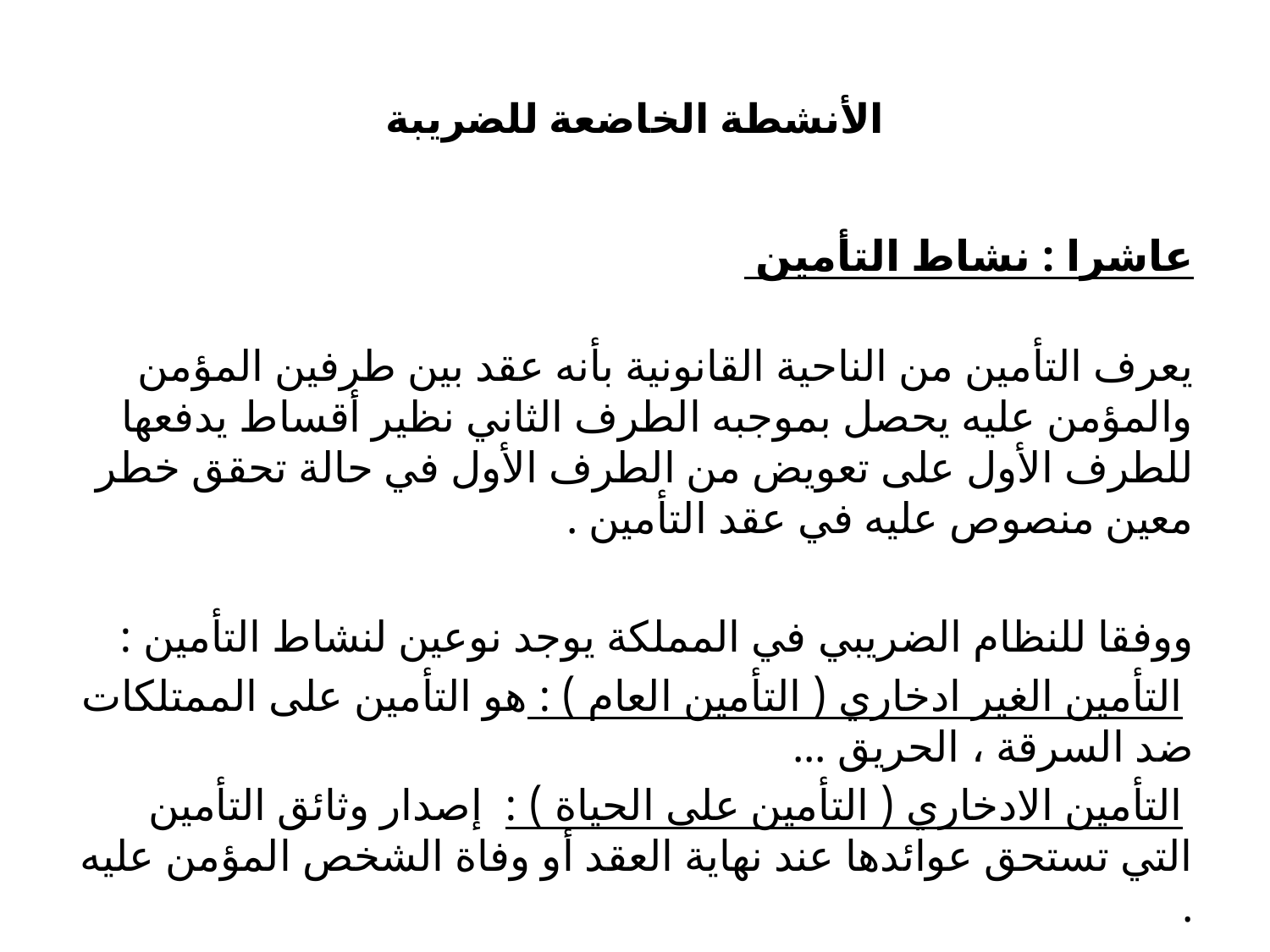

# الأنشطة الخاضعة للضريبة
عاشرا : نشاط التأمين
يعرف التأمين من الناحية القانونية بأنه عقد بين طرفين المؤمن والمؤمن عليه يحصل بموجبه الطرف الثاني نظير أقساط يدفعها للطرف الأول على تعويض من الطرف الأول في حالة تحقق خطر معين منصوص عليه في عقد التأمين .

ووفقا للنظام الضريبي في المملكة يوجد نوعين لنشاط التأمين :
 التأمين الغير ادخاري ( التأمين العام ) : هو التأمين على الممتلكات ضد السرقة ، الحريق ...
 التأمين الادخاري ( التأمين على الحياة ) :  إصدار وثائق التأمين التي تستحق عوائدها عند نهاية العقد أو وفاة الشخص المؤمن عليه .